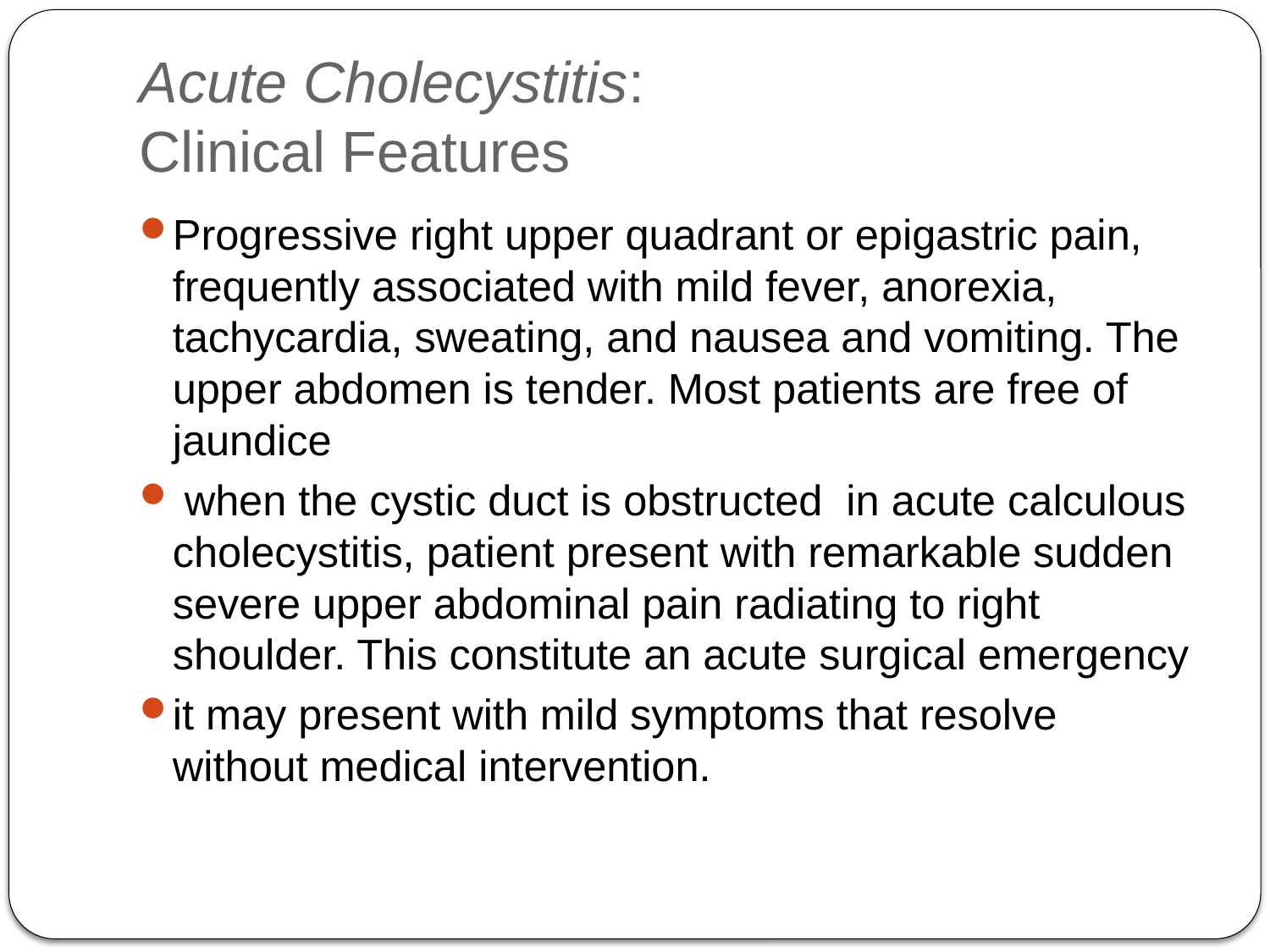

# Acute Cholecystitis: Clinical Features
Progressive right upper quadrant or epigastric pain, frequently associated with mild fever, anorexia, tachycardia, sweating, and nausea and vomiting. The upper abdomen is tender. Most patients are free of jaundice
 when the cystic duct is obstructed  in acute calculous cholecystitis, patient present with remarkable sudden severe upper abdominal pain radiating to right shoulder. This constitute an acute surgical emergency
it may present with mild symptoms that resolve without medical intervention.